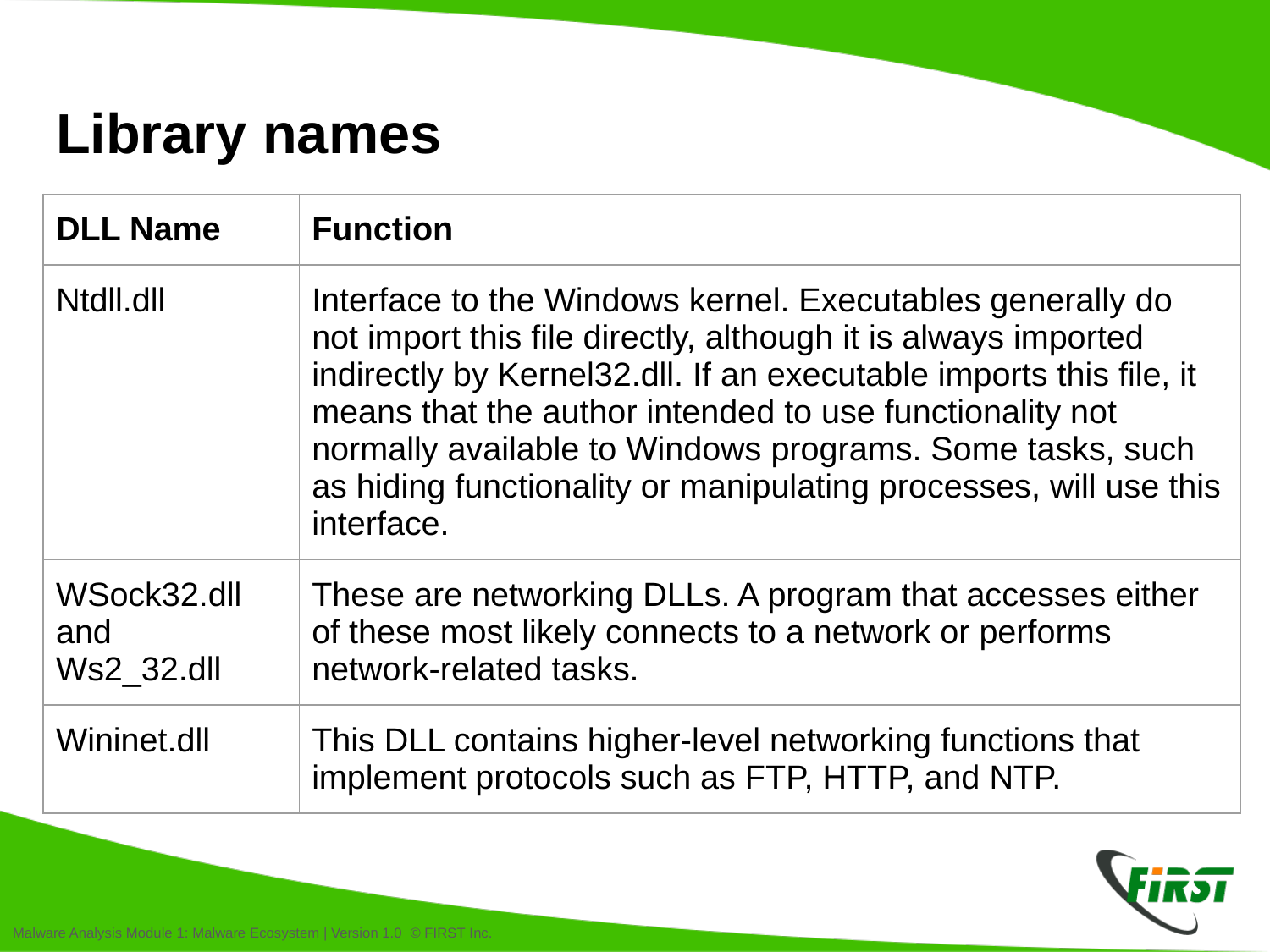

# Library names
| DLL Name | Function |
| --- | --- |
| Ntdll.dll | Interface to the Windows kernel. Executables generally do not import this file directly, although it is always imported indirectly by Kernel32.dll. If an executable imports this file, it means that the author intended to use functionality not normally available to Windows programs. Some tasks, such as hiding functionality or manipulating processes, will use this interface. |
| WSock32.dll and Ws2\_32.dll | These are networking DLLs. A program that accesses either of these most likely connects to a network or performs network-related tasks. |
| Wininet.dll | This DLL contains higher-level networking functions that implement protocols such as FTP, HTTP, and NTP. |